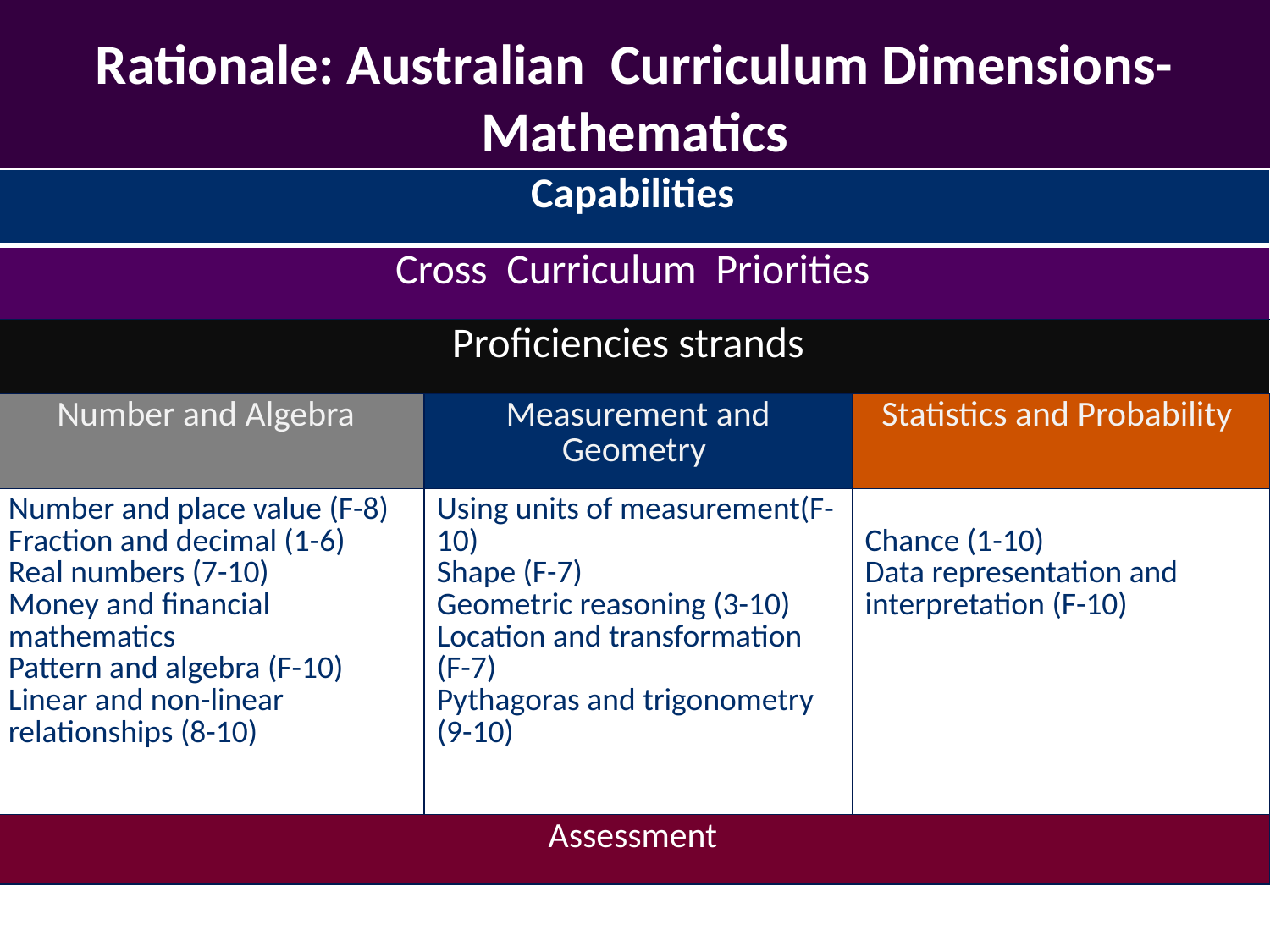

# Rationale: Australian  Curriculum Dimensions- Mathematics
| Capabilities |  |  |
| --- | --- | --- |
| Cross Curriculum Priorities |  |  |
| Proficiencies strands |  |  |
| Number and Algebra | Measurement and Geometry | Statistics and Probability |
| Number and place value (F-8) Fraction and decimal (1-6) Real numbers (7-10) Money and financial mathematics Pattern and algebra (F-10) Linear and non-linear relationships (8-10) | Using units of measurement(F-10) Shape (F-7) Geometric reasoning (3-10) Location and transformation (F-7) Pythagoras and trigonometry (9-10) | Chance (1-10) Data representation and interpretation (F-10) |
| Assessment |  |  |